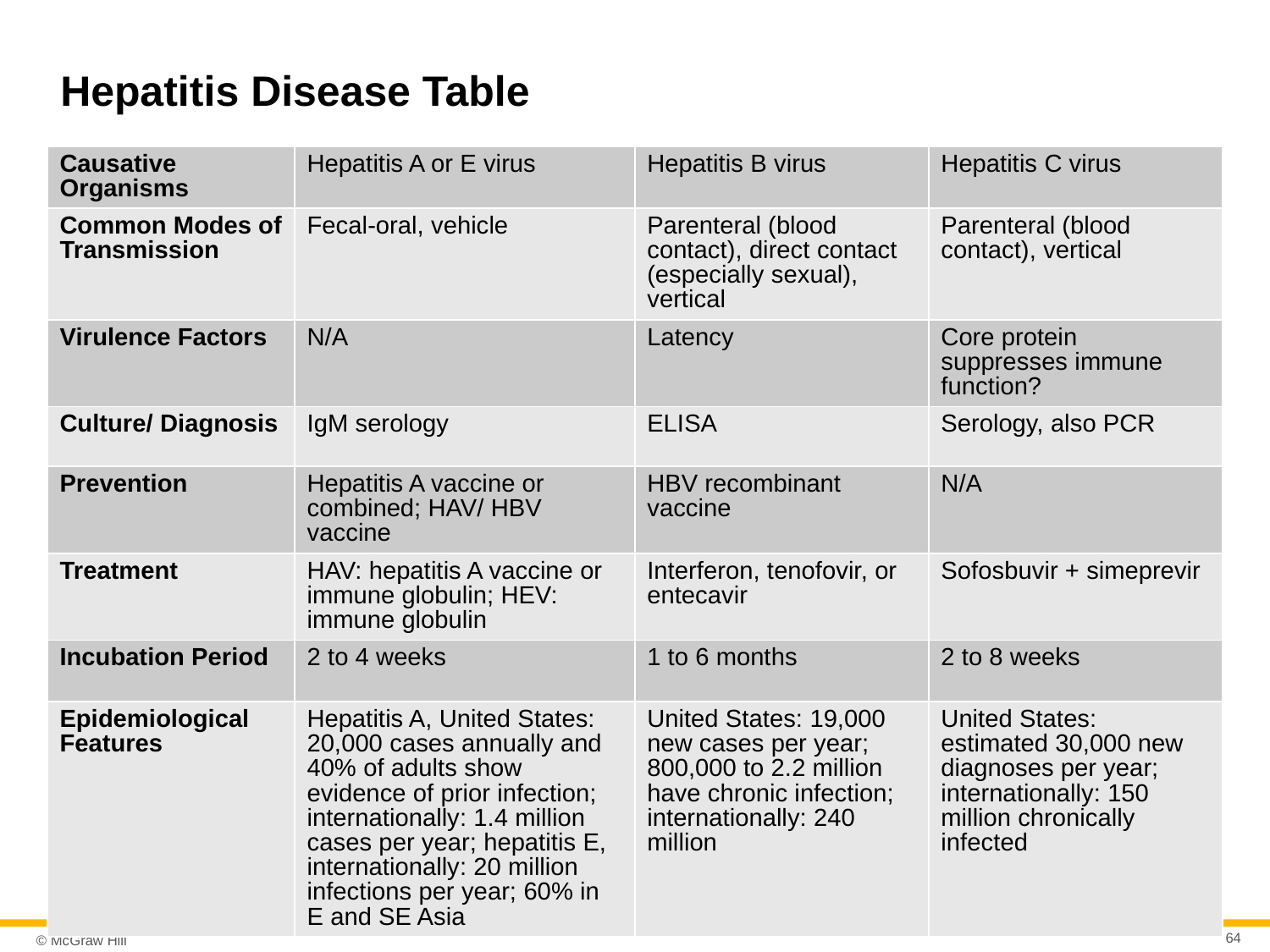

# Hepatitis Disease Table
| Causative Organisms | Hepatitis A or E virus | Hepatitis B virus | Hepatitis C virus |
| --- | --- | --- | --- |
| Common Modes of Transmission | Fecal-oral, vehicle | Parenteral (blood contact), direct contact (especially sexual), vertical | Parenteral (blood contact), vertical |
| Virulence Factors | N/A | Latency | Core protein suppresses immune function? |
| Culture/ Diagnosis | IgM serology | ELISA | Serology, also PCR |
| Prevention | Hepatitis A vaccine or combined; HAV/ HBV vaccine | HBV recombinant vaccine | N/A |
| Treatment | HAV: hepatitis A vaccine or immune globulin; HEV: immune globulin | Interferon, tenofovir, or entecavir | Sofosbuvir + simeprevir |
| Incubation Period | 2 to 4 weeks | 1 to 6 months | 2 to 8 weeks |
| Epidemiological Features | Hepatitis A, United States: 20,000 cases annually and 40% of adults show evidence of prior infection; internationally: 1.4 million cases per year; hepatitis E, internationally: 20 million infections per year; 60% in E and SE Asia | United States: 19,000 new cases per year; 800,000 to 2.2 million have chronic infection; internationally: 240 million | United States: estimated 30,000 new diagnoses per year; internationally: 150 million chronically infected |